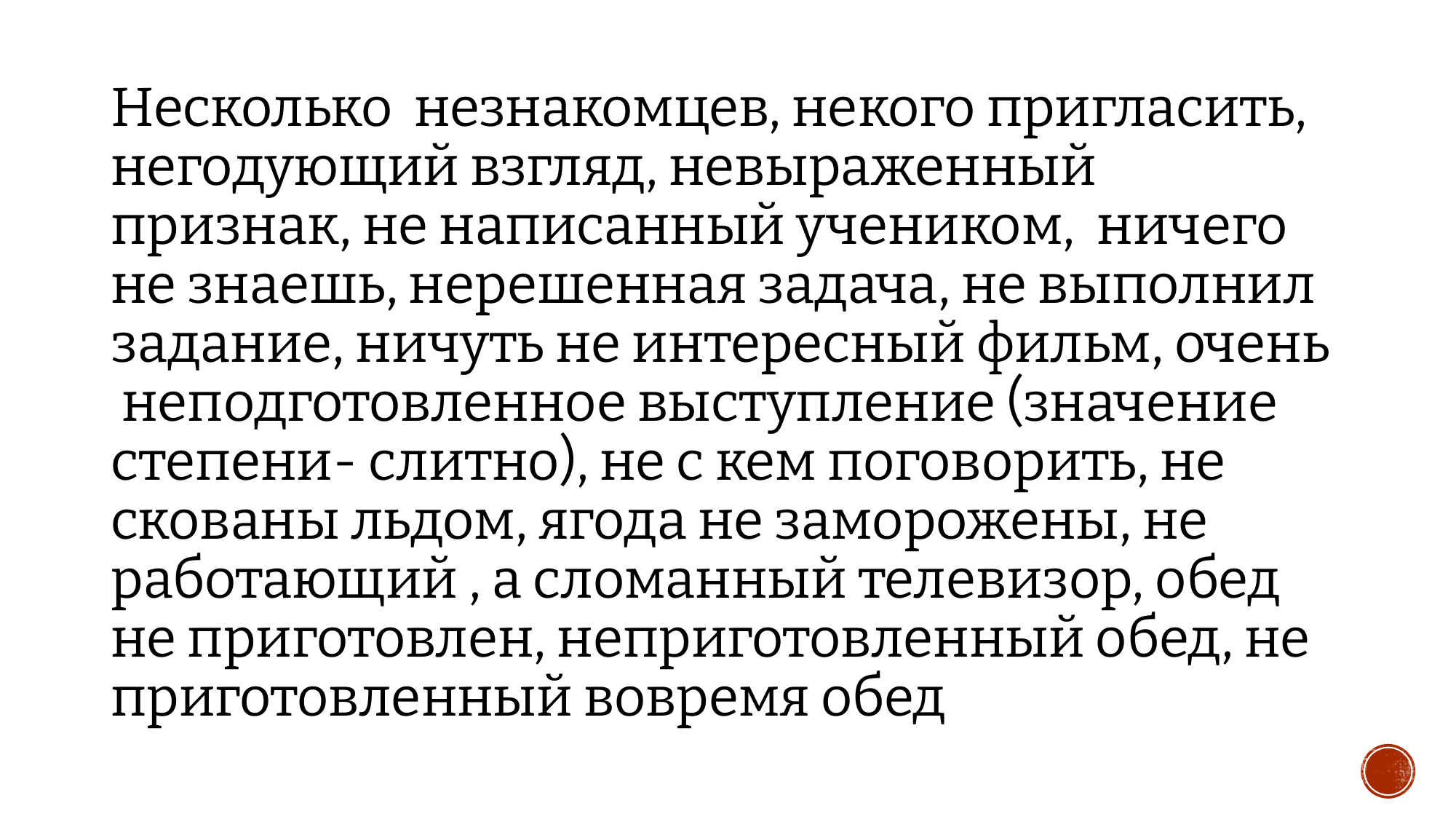

#
Несколько  незнакомцев, некого пригласить, негодующий взгляд, невыраженный признак, не написанный учеником,  ничего не знаешь, нерешенная задача, не выполнил задание, ничуть не интересный фильм, очень  неподготовленное выступление (значение степени- слитно), не с кем поговорить, не скованы льдом, ягода не заморожены, не работающий , а сломанный телевизор, обед не приготовлен, неприготовленный обед, не приготовленный вовремя обед